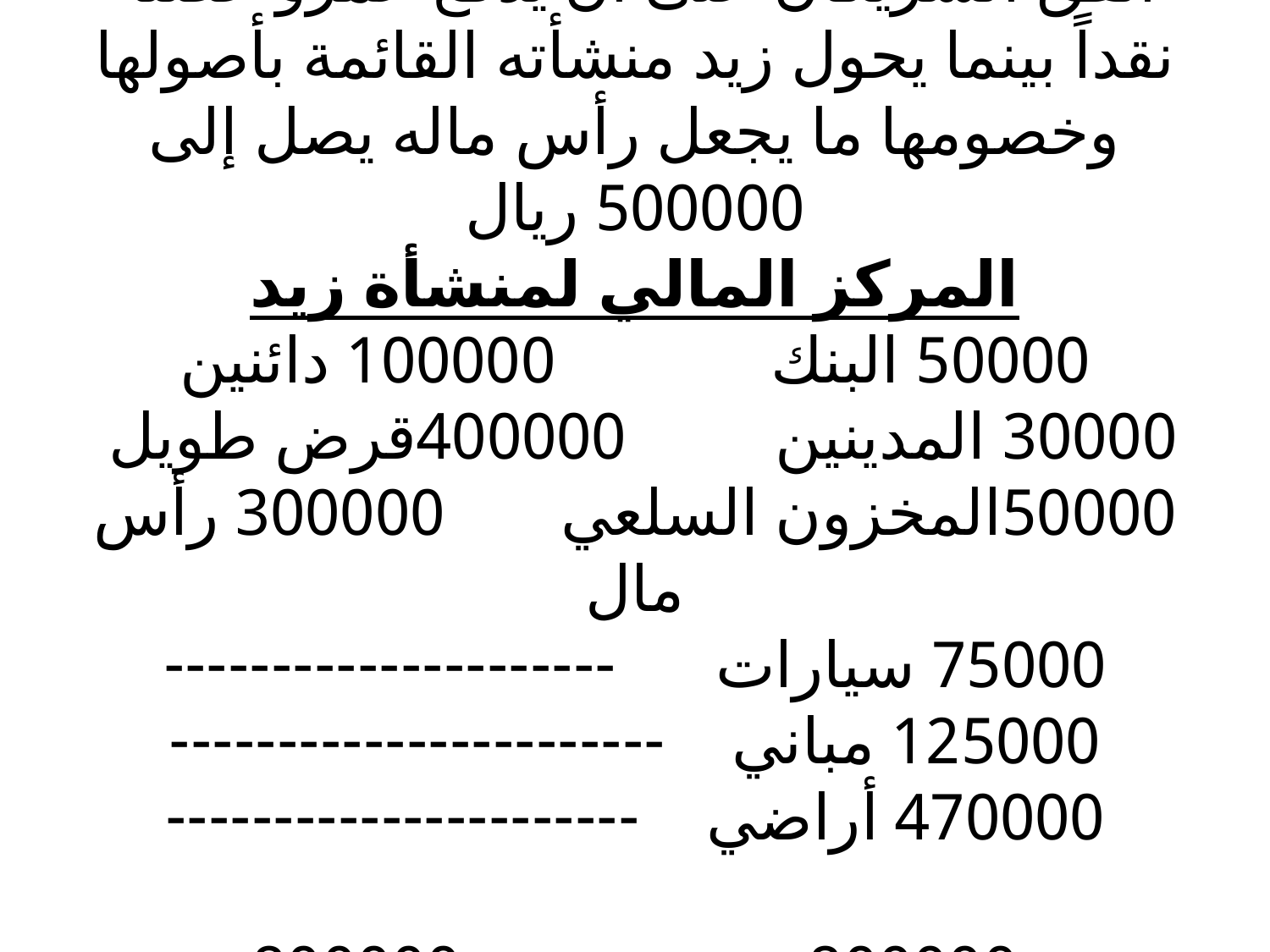

# اتفق الشريكان على أن يدفع عمرو حصته نقداً بينما يحول زيد منشأته القائمة بأصولها وخصومها ما يجعل رأس ماله يصل إلى 500000 ريال المركز المالي لمنشأة زيد 50000 البنك             100000 دائنين 30000 المدينين         400000قرض طويل 50000المخزون السلعي       300000 رأس مال 75000 سيارات      --------------------- 125000 مباني    ----------------------- 470000 أراضي    ---------------------- 800000                     800000